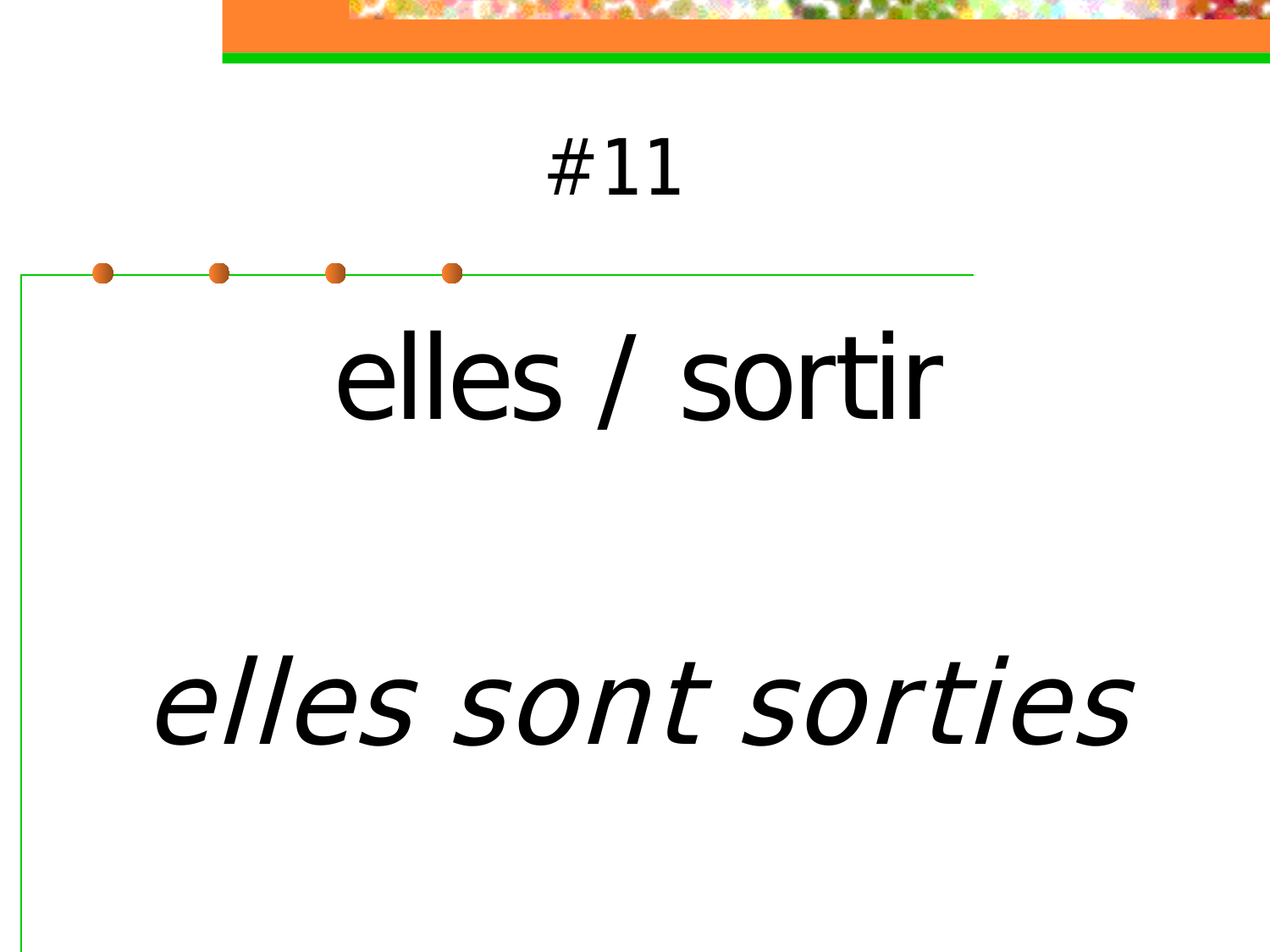

# #11
elles / sortir

elles sont sorties